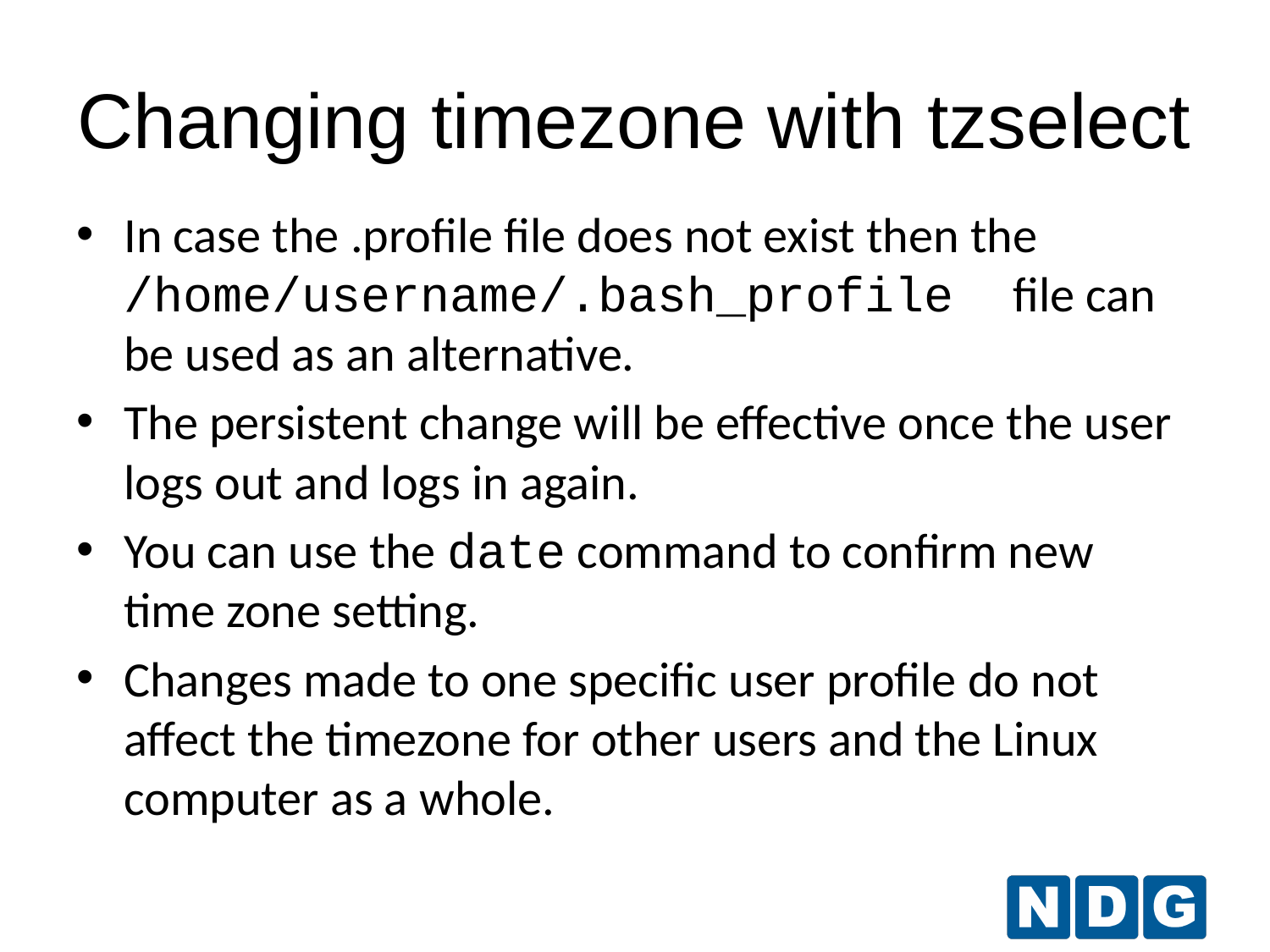

Changing timezone with tzselect
In case the .profile file does not exist then the /home/username/.bash_profile  file can be used as an alternative.
The persistent change will be effective once the user logs out and logs in again.
You can use the date command to confirm new time zone setting.
Changes made to one specific user profile do not affect the timezone for other users and the Linux computer as a whole.